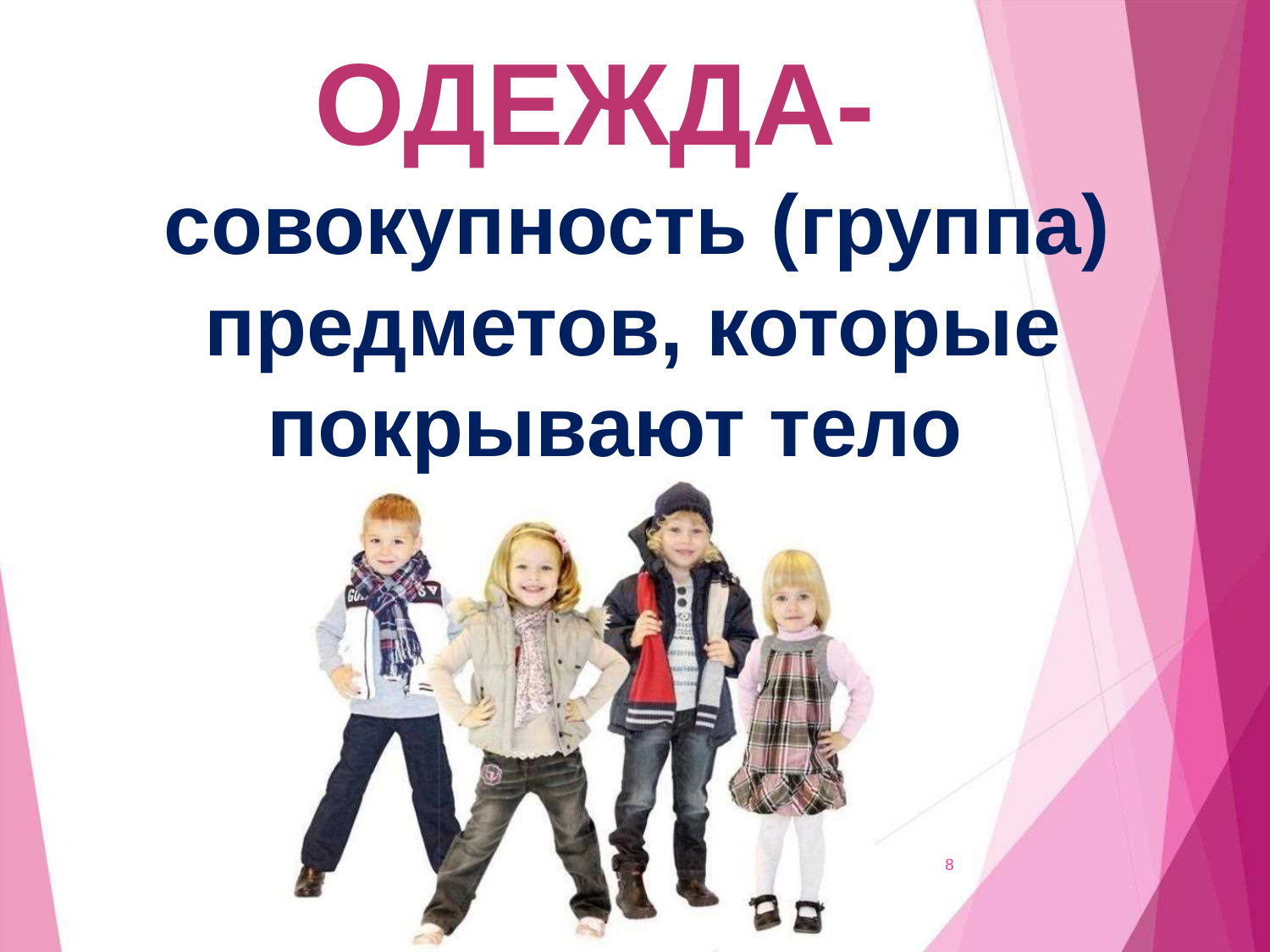

ОДЕЖДА-
совокупность (группа)
предметов, которые
покрывают тело
8